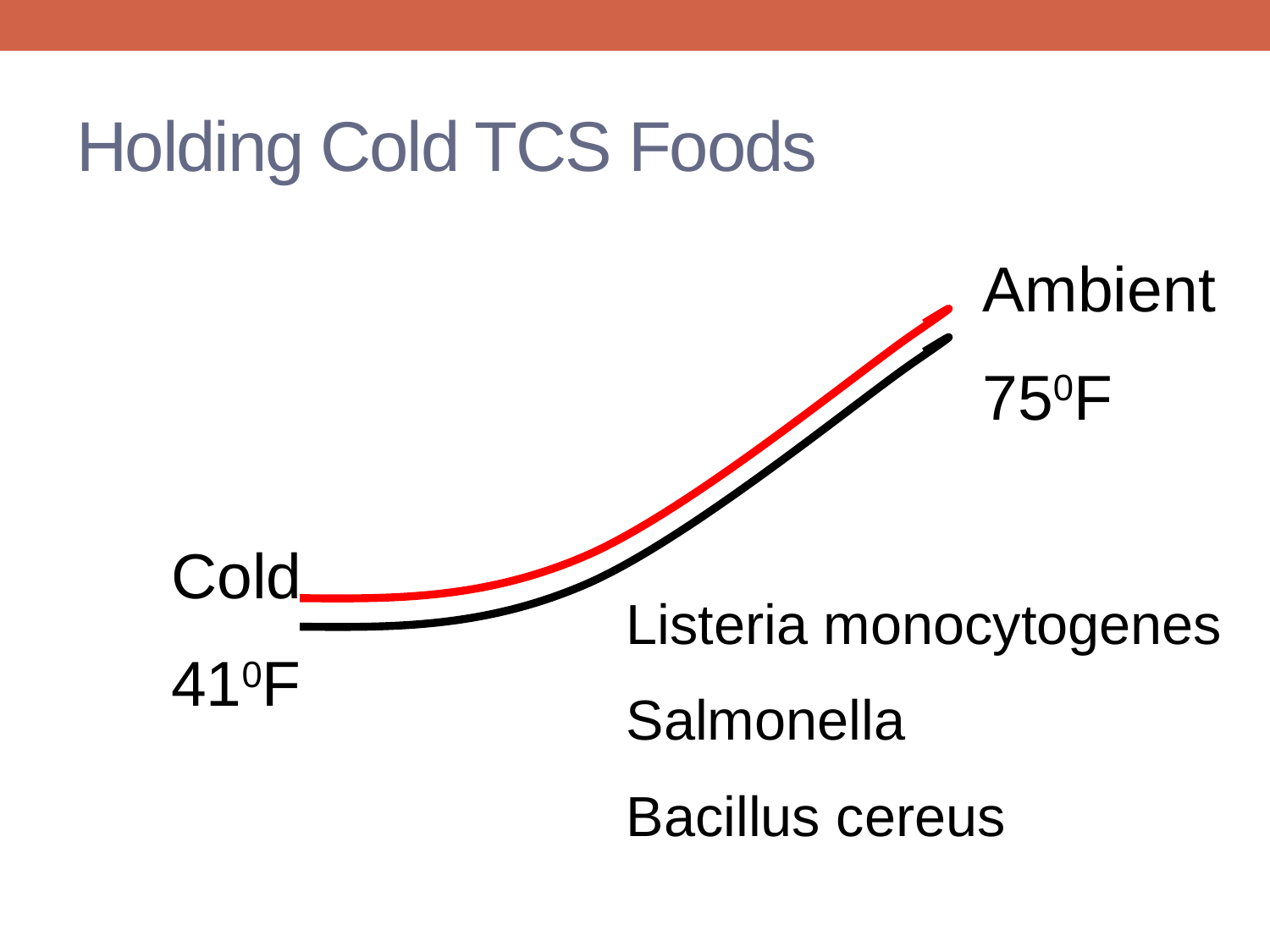

# Holding Cold TCS Foods
Ambient
750F

Cold
410F
Listeria monocytogenes
Salmonella
Bacillus cereus